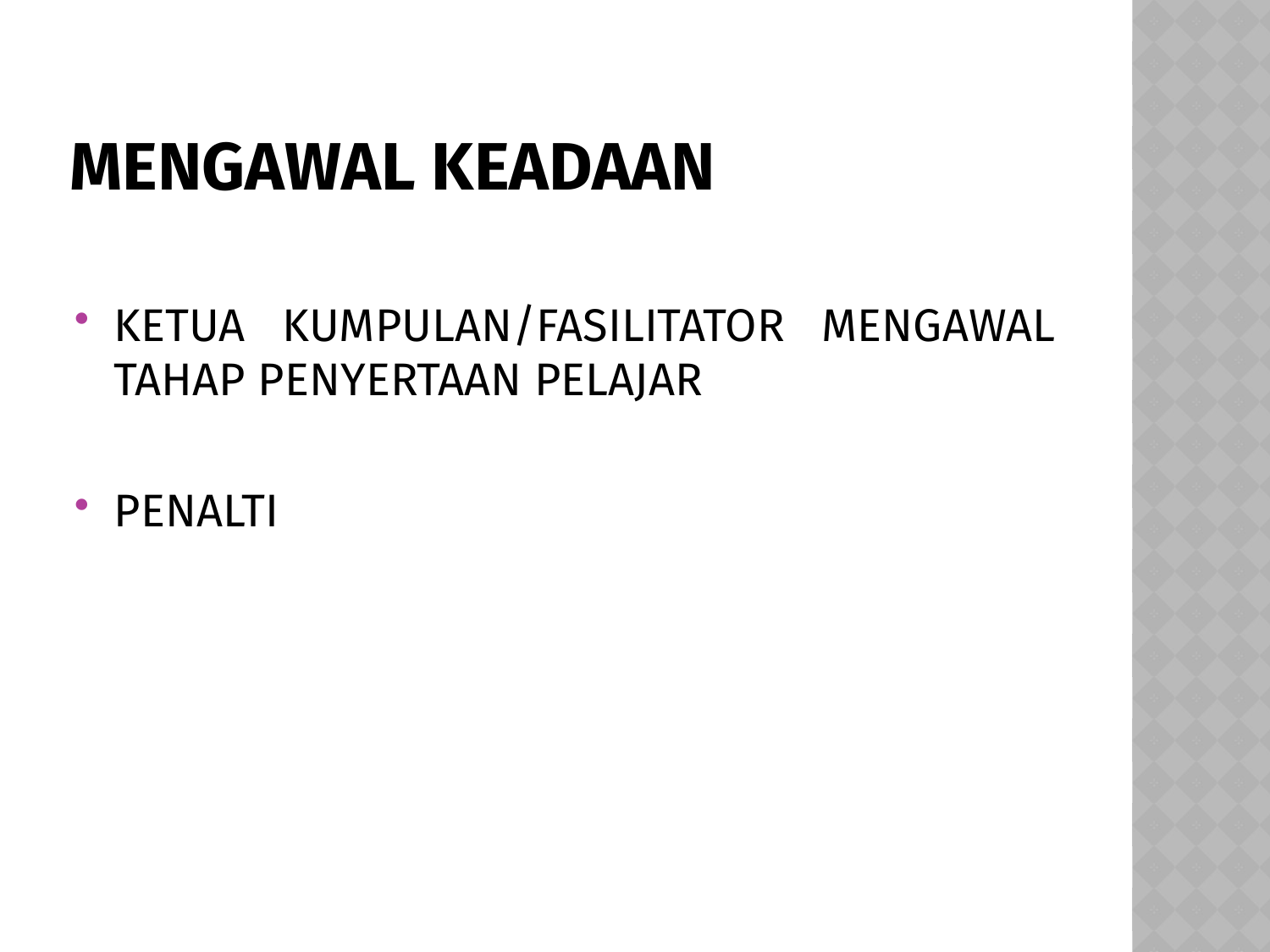

# MENGAWAL KEADAAN

KETUA KUMPULAN/FASILITATOR MENGAWAL TAHAP PENYERTAAN PELAJAR

PENALTI